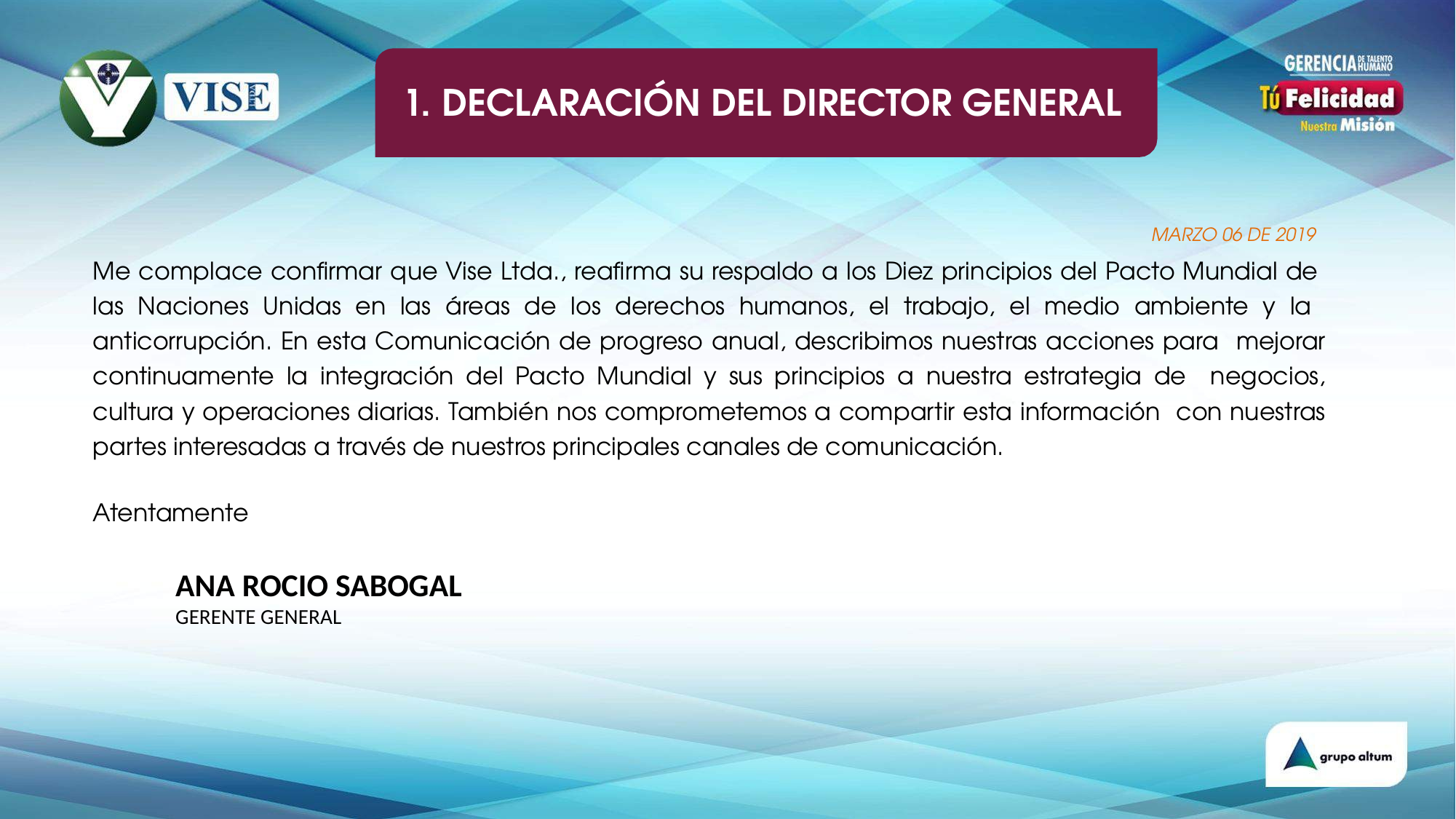

# 1. DECLARACIÓN DEL DIRECTOR GENERAL
MARZO 06 DE 2019
Me complace confirmar que Vise Ltda., reafirma su respaldo a los Diez principios del Pacto Mundial de  las Naciones Unidas en las áreas de los derechos humanos, el trabajo, el medio ambiente y la  anticorrupción. En esta Comunicación de progreso anual, describimos nuestras acciones para  mejorar continuamente la integración del Pacto Mundial y sus principios a nuestra estrategia de  negocios, cultura y operaciones diarias. También nos comprometemos a compartir esta información  con nuestras partes interesadas a través de nuestros principales canales de comunicación.

Atentamente
ANA ROCIO SABOGAL
GERENTE GENERAL